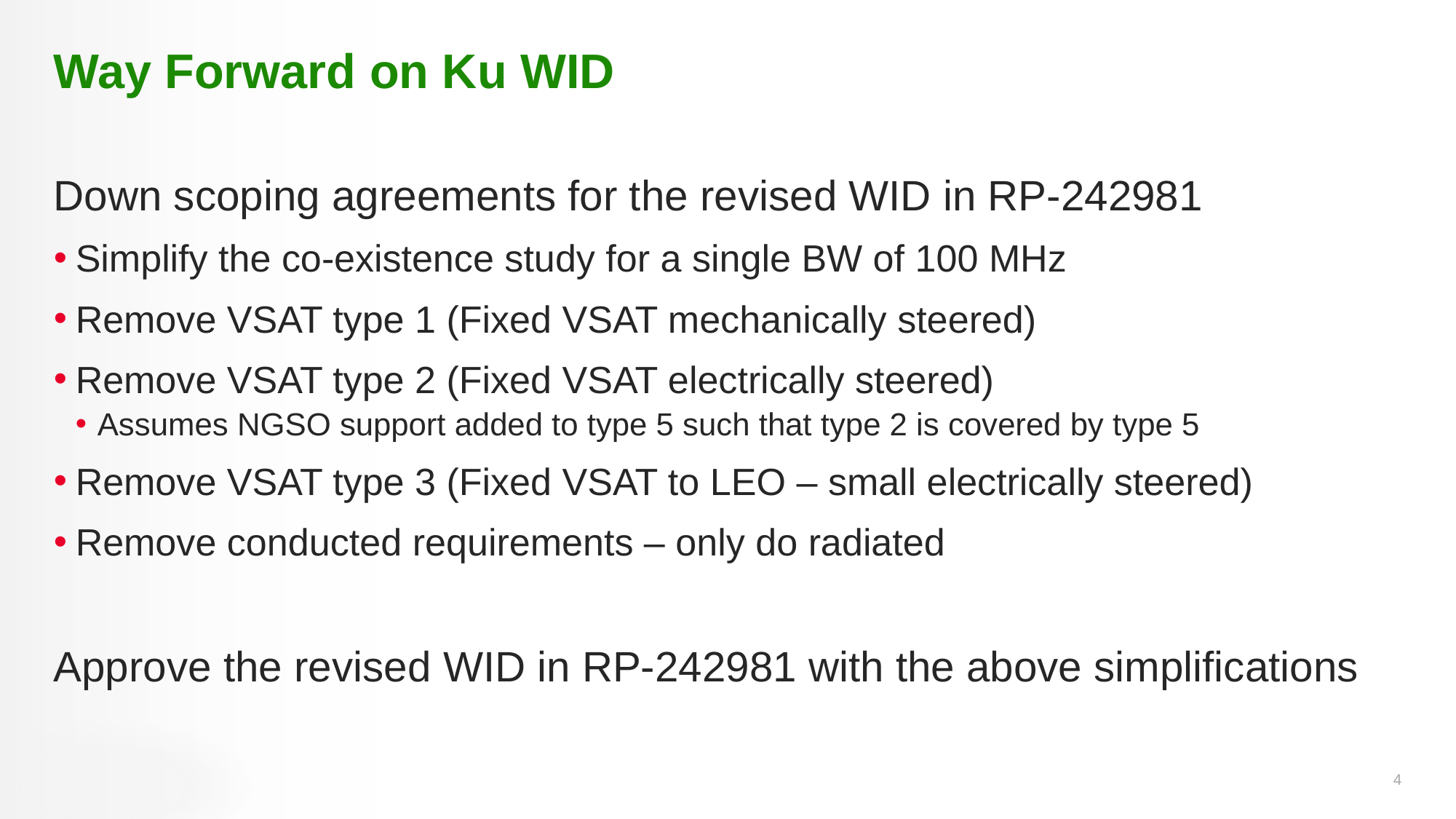

# Way Forward on Ku WID
Down scoping agreements for the revised WID in RP-242981
Simplify the co-existence study for a single BW of 100 MHz
Remove VSAT type 1 (Fixed VSAT mechanically steered)
Remove VSAT type 2 (Fixed VSAT electrically steered)
Assumes NGSO support added to type 5 such that type 2 is covered by type 5
Remove VSAT type 3 (Fixed VSAT to LEO – small electrically steered)
Remove conducted requirements – only do radiated

Approve the revised WID in RP-242981 with the above simplifications